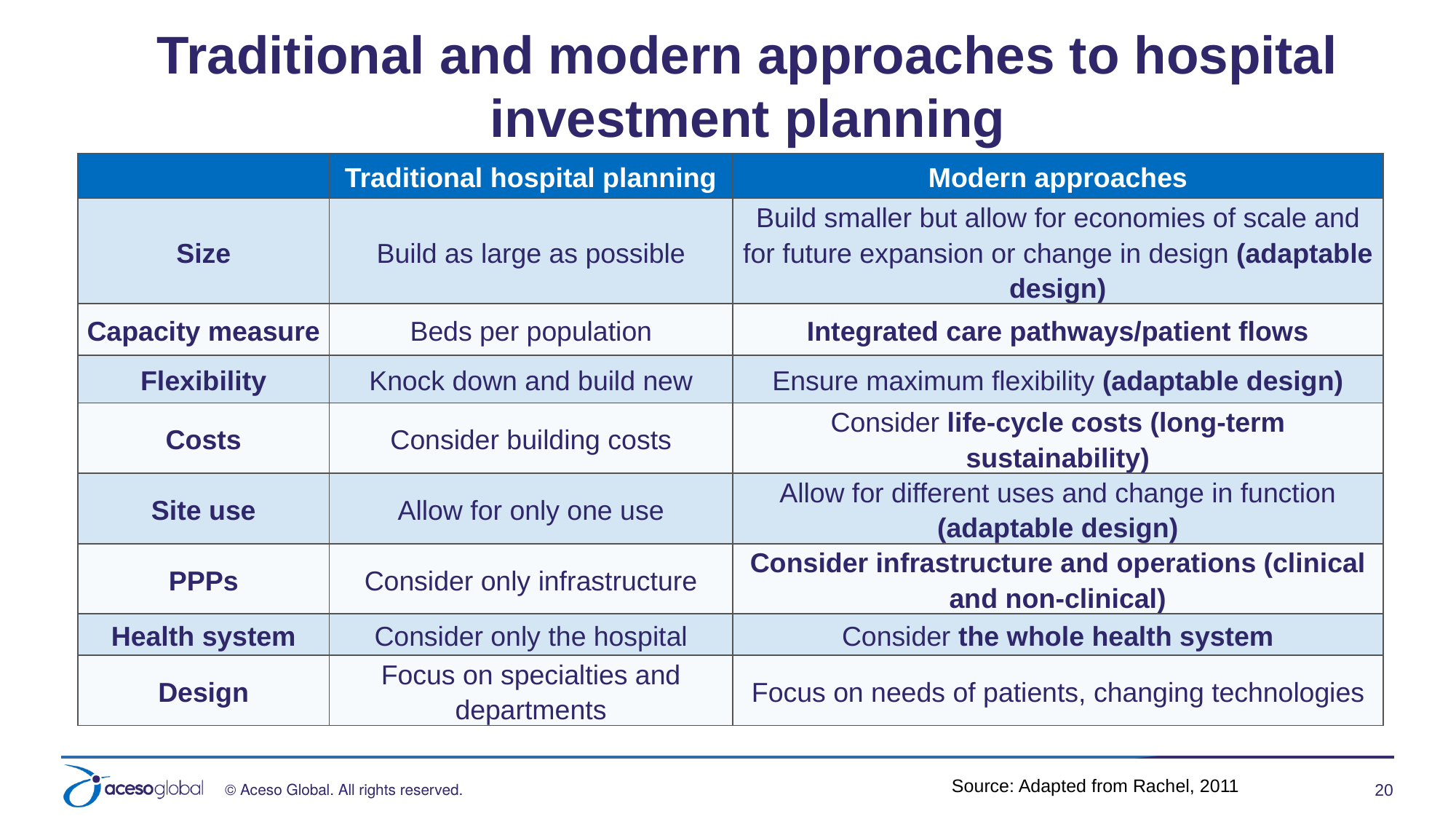

# Traditional and modern approaches to hospital investment planning
|  | Traditional hospital planning | Modern approaches |
| --- | --- | --- |
| Size | Build as large as possible | Build smaller but allow for economies of scale and for future expansion or change in design (adaptable design) |
| Capacity measure | Beds per population | Integrated care pathways/patient flows |
| Flexibility | Knock down and build new | Ensure maximum flexibility (adaptable design) |
| Costs | Consider building costs | Consider life-cycle costs (long-term sustainability) |
| Site use | Allow for only one use | Allow for different uses and change in function (adaptable design) |
| PPPs | Consider only infrastructure | Consider infrastructure and operations (clinical and non-clinical) |
| Health system | Consider only the hospital | Consider the whole health system |
| Design | Focus on specialties and departments | Focus on needs of patients, changing technologies |
Source: Adapted from Rachel, 2011
20